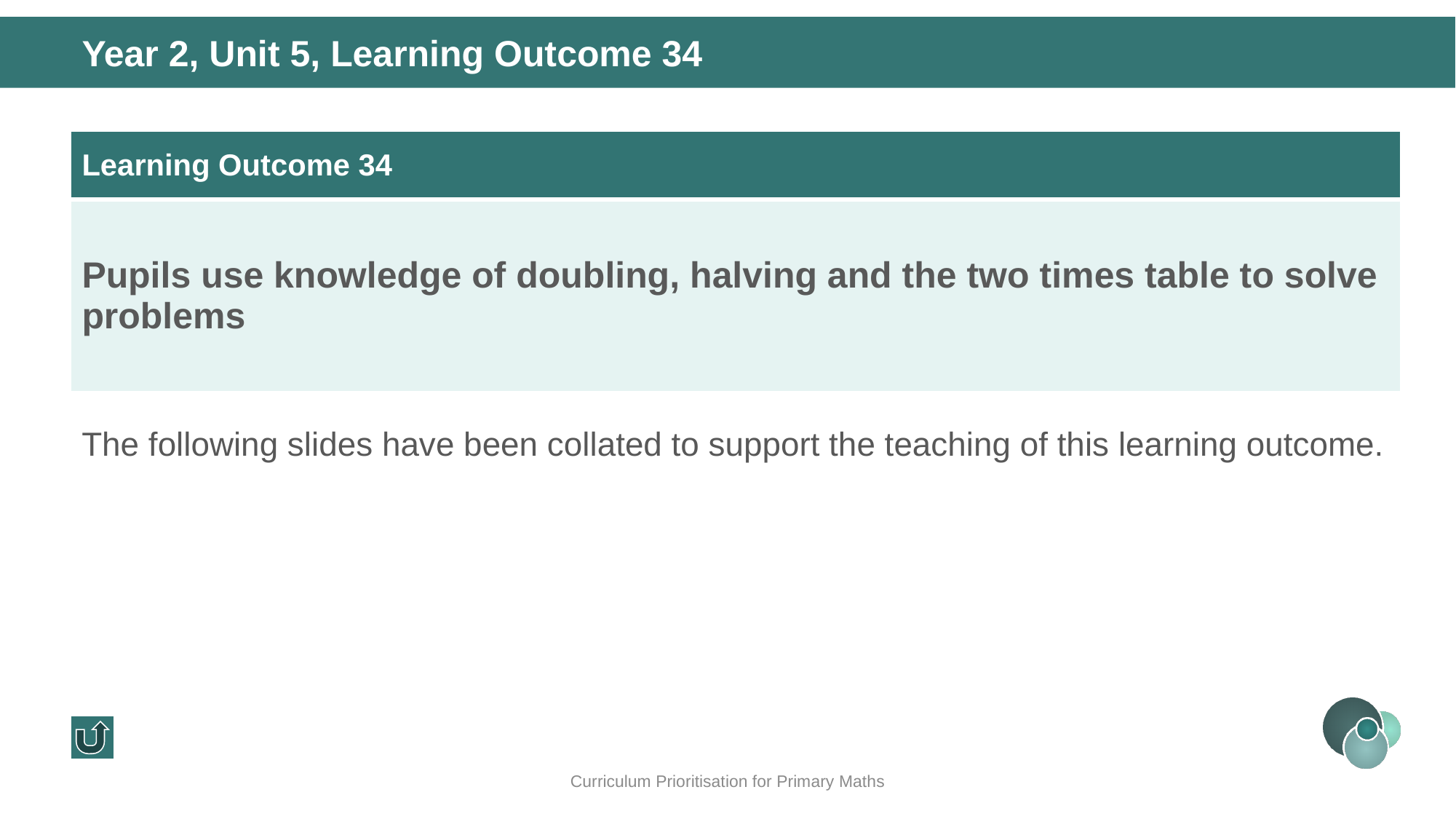

Year 2, Unit 5, Learning Outcome 34
| Learning Outcome 34 |
| --- |
| Pupils use knowledge of doubling, halving and the two times table to solve problems |
The following slides have been collated to support the teaching of this learning outcome.

Curriculum Prioritisation for Primary Maths